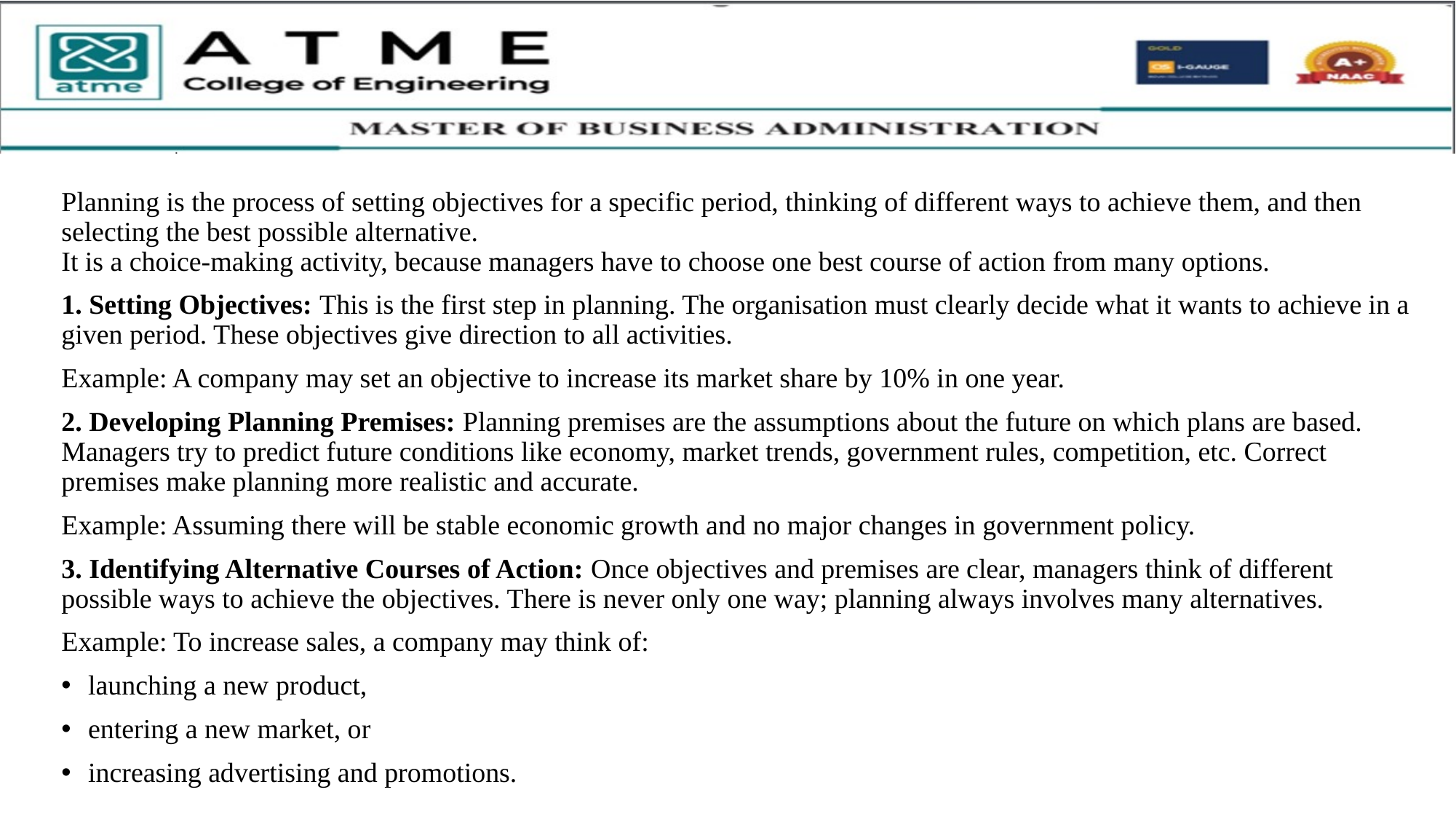

Planning is the process of setting objectives for a specific period, thinking of different ways to achieve them, and then selecting the best possible alternative.
It is a choice-making activity, because managers have to choose one best course of action from many options.
1. Setting Objectives: This is the first step in planning. The organisation must clearly decide what it wants to achieve in a given period. These objectives give direction to all activities.
Example: A company may set an objective to increase its market share by 10% in one year.
2. Developing Planning Premises: Planning premises are the assumptions about the future on which plans are based. Managers try to predict future conditions like economy, market trends, government rules, competition, etc. Correct premises make planning more realistic and accurate.
Example: Assuming there will be stable economic growth and no major changes in government policy.
3. Identifying Alternative Courses of Action: Once objectives and premises are clear, managers think of different possible ways to achieve the objectives. There is never only one way; planning always involves many alternatives.
Example: To increase sales, a company may think of:
launching a new product,
entering a new market, or
increasing advertising and promotions.